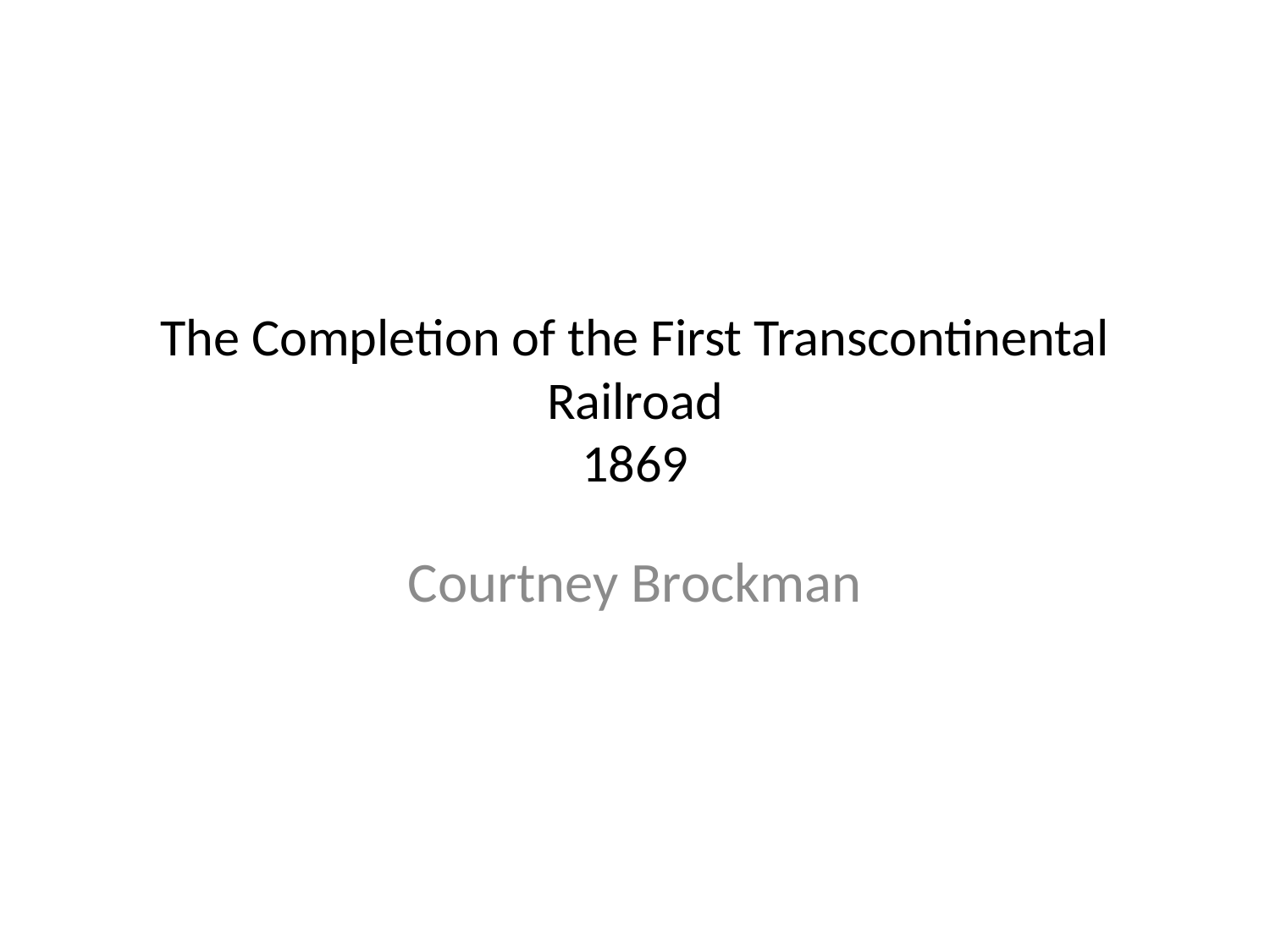

# The Completion of the First Transcontinental Railroad 1869
Courtney Brockman